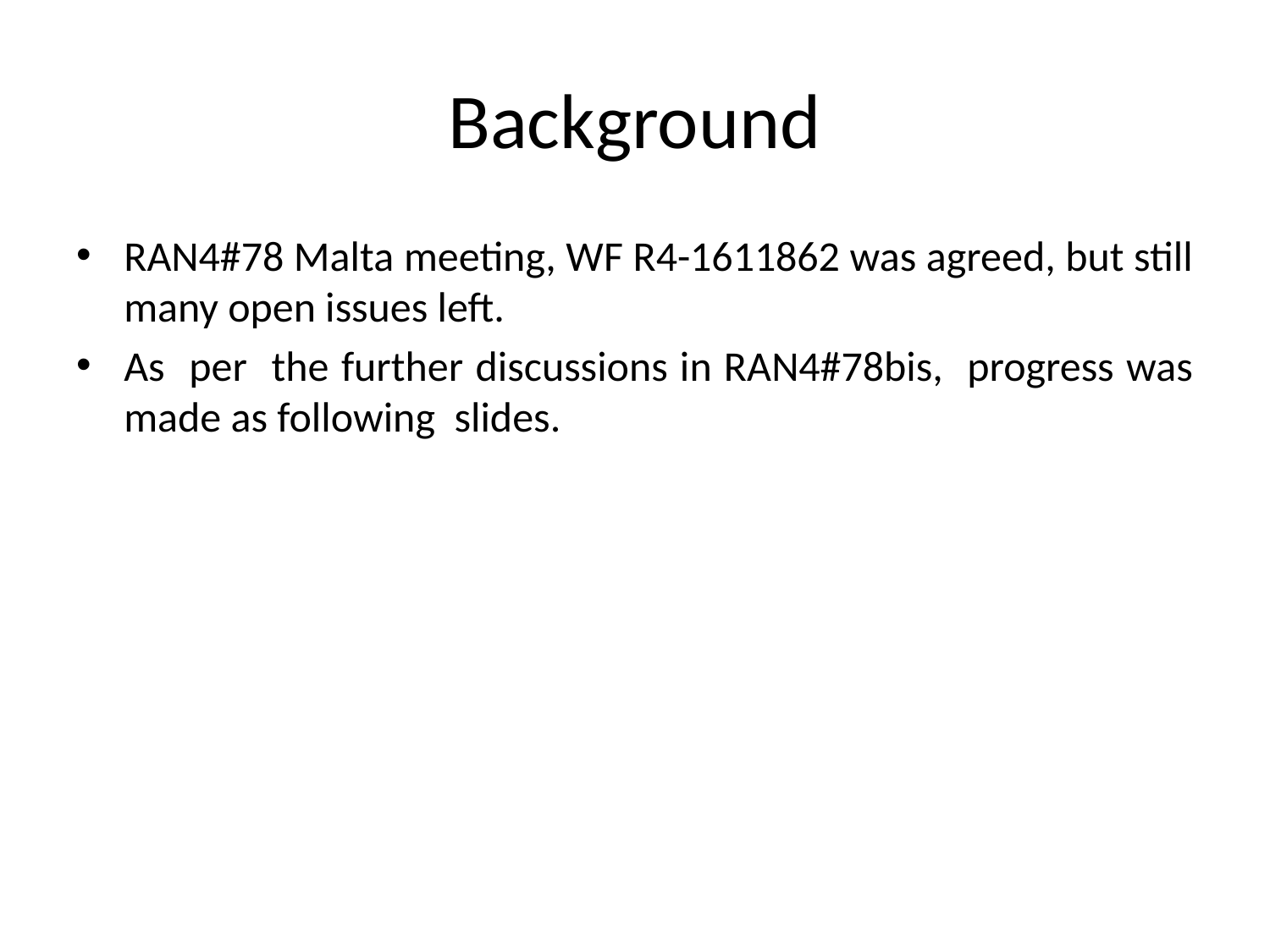

# Background
RAN4#78 Malta meeting, WF R4-1611862 was agreed, but still many open issues left.
As  per  the further discussions in RAN4#78bis,  progress was made as following  slides.